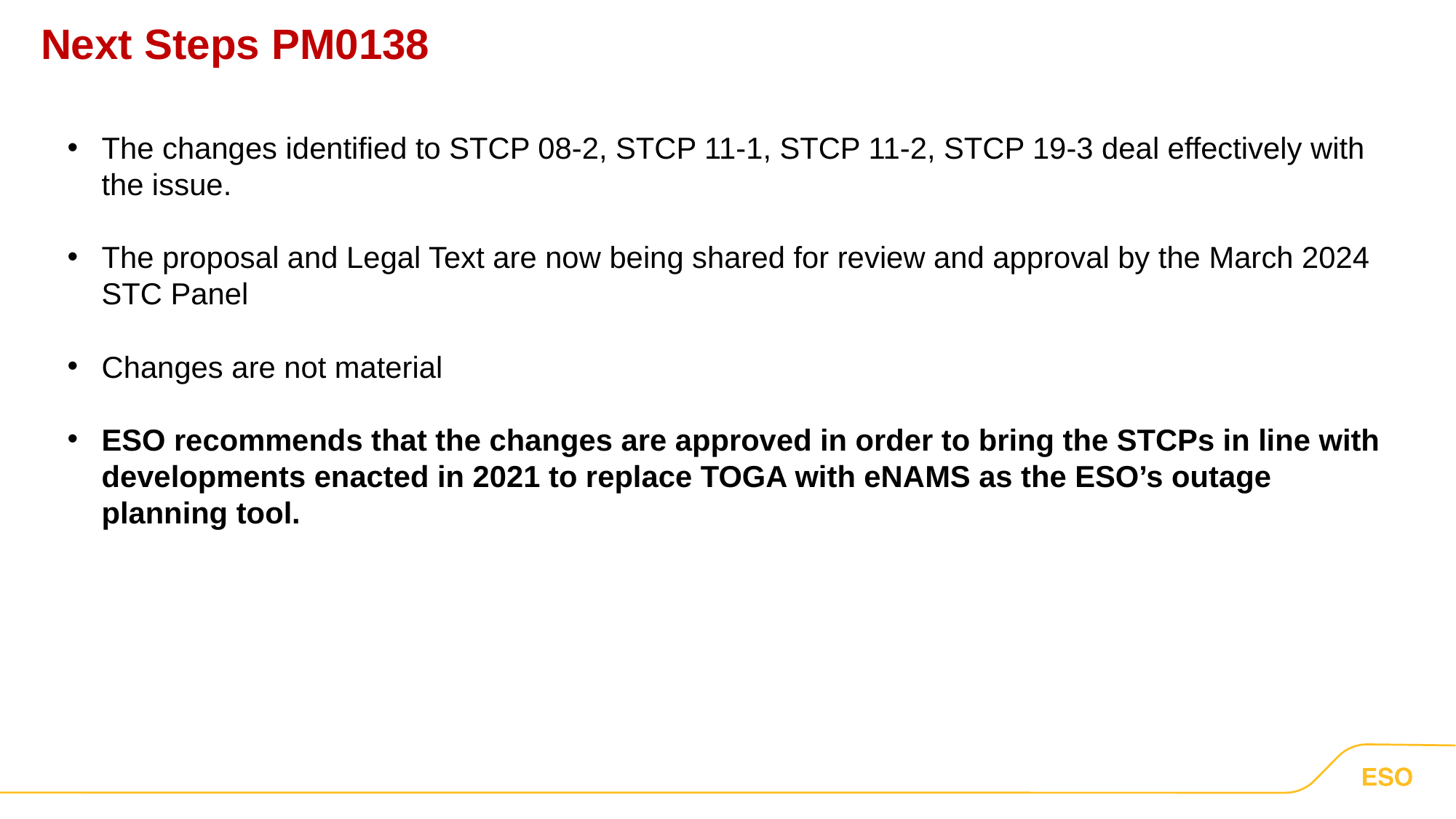

# Next Steps PM0138
The changes identified to STCP 08-2, STCP 11-1, STCP 11-2, STCP 19-3 deal effectively with the issue.

The proposal and Legal Text are now being shared for review and approval by the March 2024 STC Panel

Changes are not material

ESO recommends that the changes are approved in order to bring the STCPs in line with developments enacted in 2021 to replace TOGA with eNAMS as the ESO’s outage planning tool.